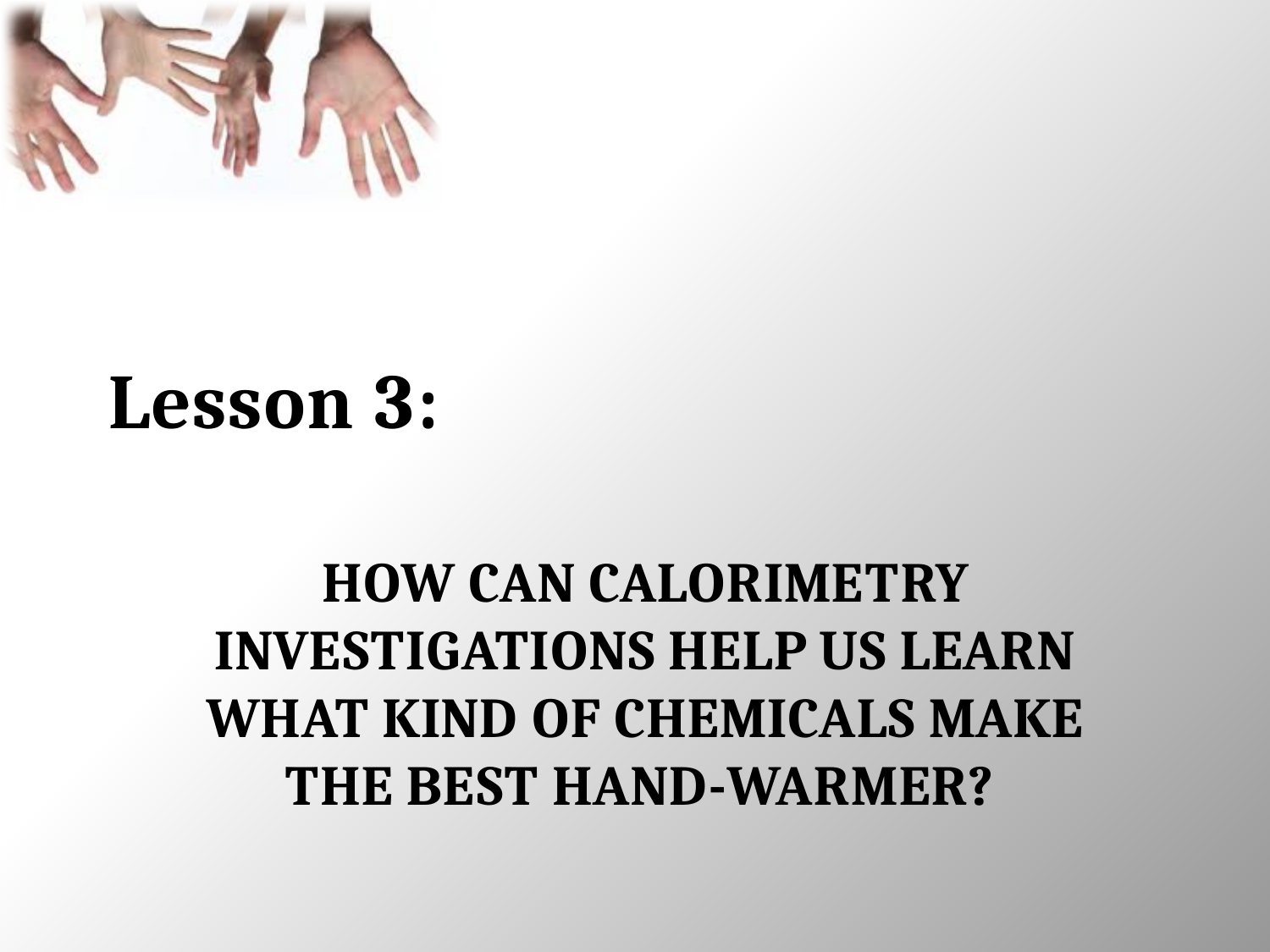

# Lesson 3:
How can calorimetry investigations help us learn what kind of chemicals make the best hand-warmer?